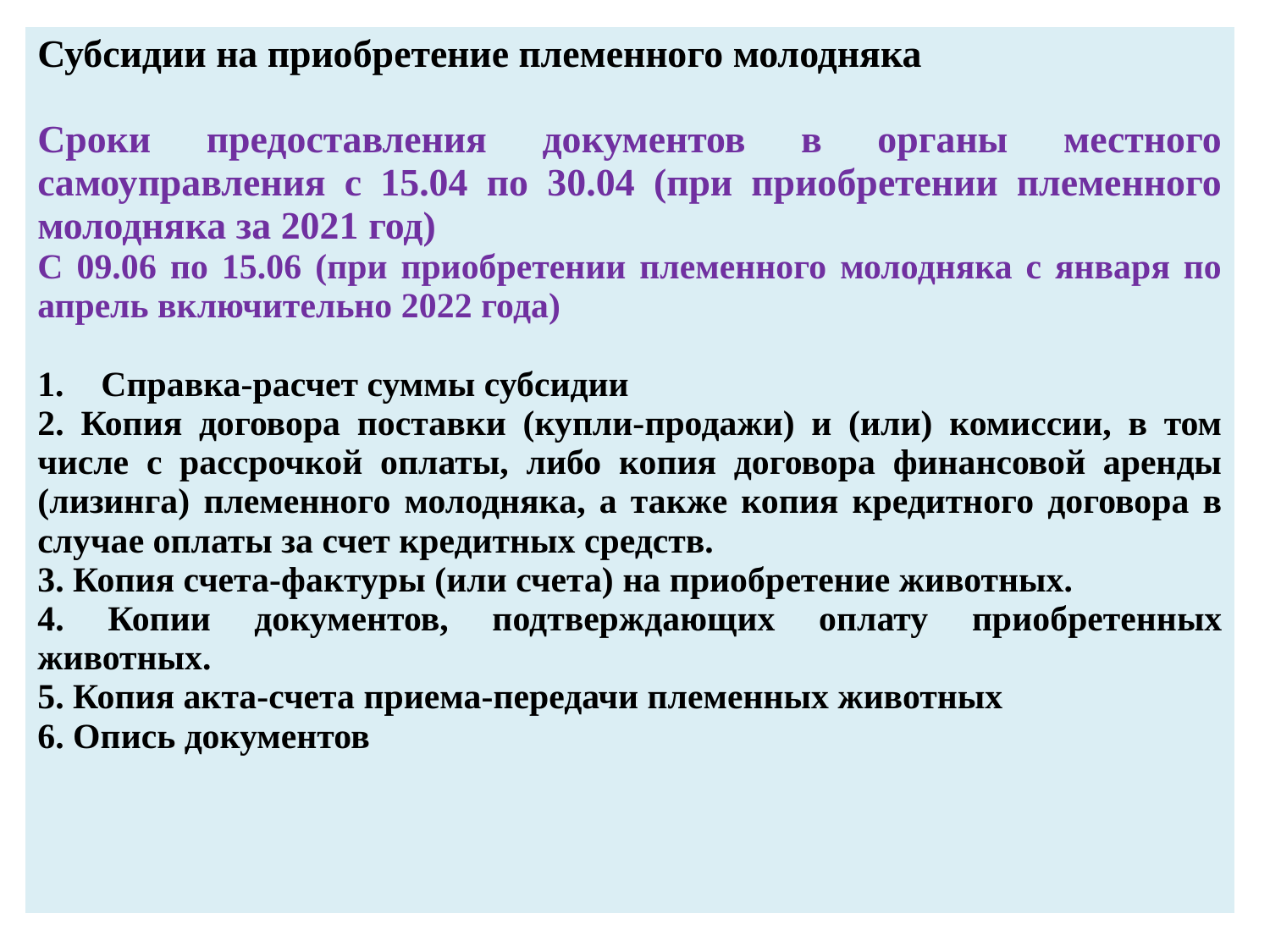

| Субсидии на приобретение племенного молодняка Сроки предоставления документов в органы местного самоуправления с 15.04 по 30.04 (при приобретении племенного молодняка за 2021 год) С 09.06 по 15.06 (при приобретении племенного молодняка с января по апрель включительно 2022 года) Справка-расчет суммы субсидии 2. Копия договора поставки (купли-продажи) и (или) комиссии, в том числе с рассрочкой оплаты, либо копия договора финансовой аренды (лизинга) племенного молодняка, а также копия кредитного договора в случае оплаты за счет кредитных средств. 3. Копия счета-фактуры (или счета) на приобретение животных. 4. Копии документов, подтверждающих оплату приобретенных животных. 5. Копия акта-счета приема-передачи племенных животных 6. Опись документов |
| --- |